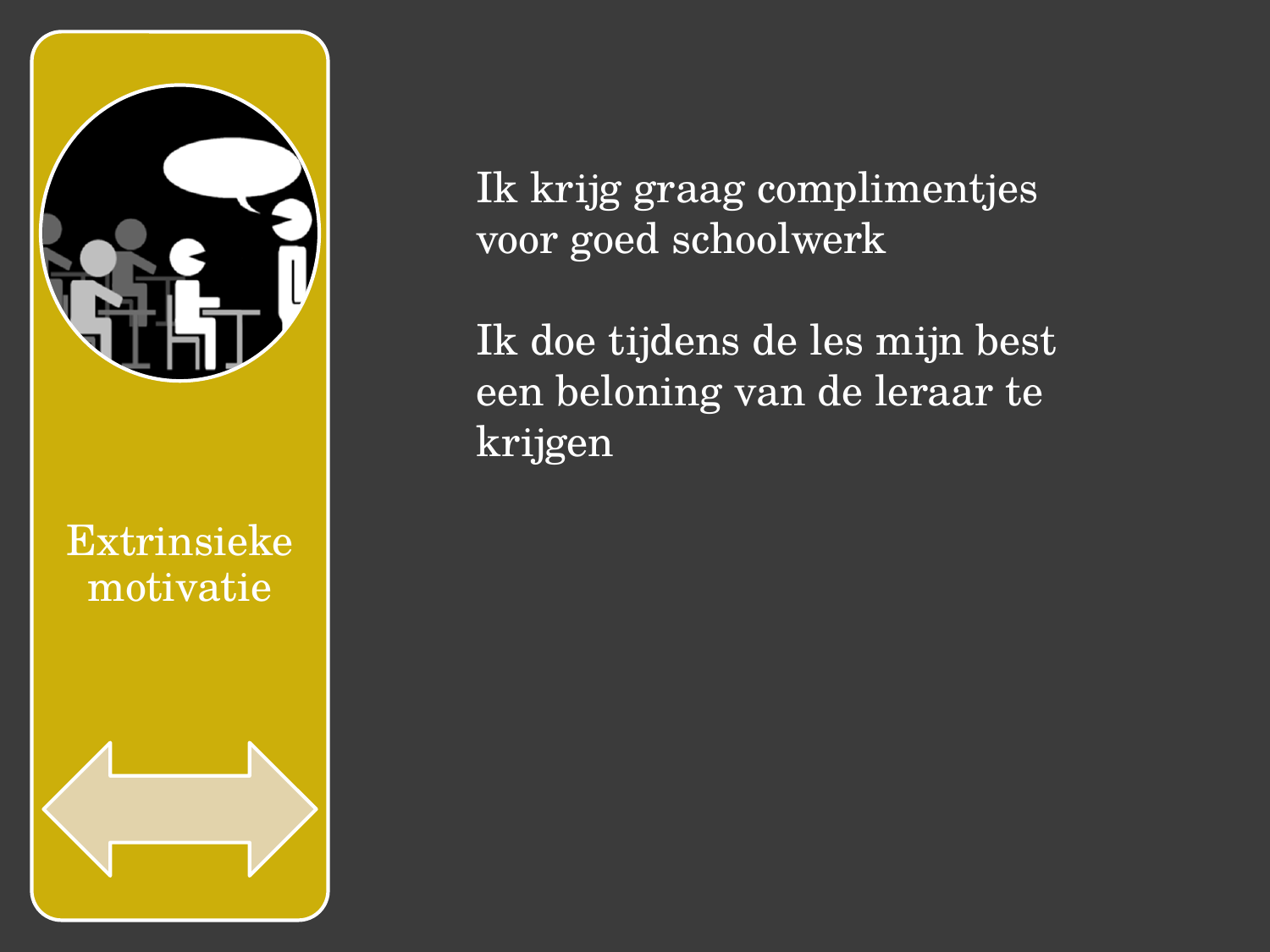

Extrinsieke motivatie
Ik krijg graag complimentjes voor goed schoolwerk

Ik doe tijdens de les mijn best een beloning van de leraar te krijgen